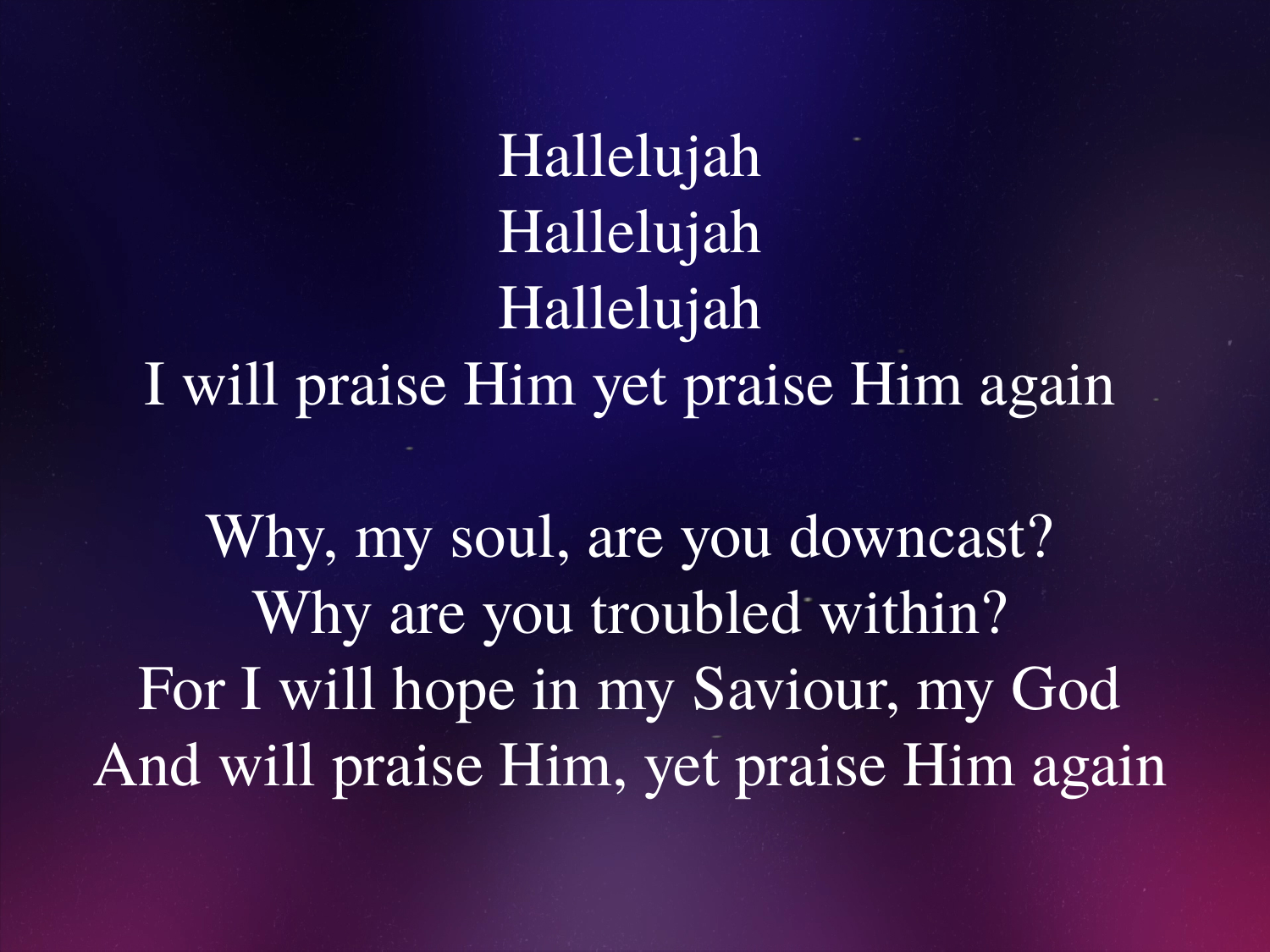

# Hallelujah Hallelujah Hallelujah I will praise Him yet praise Him again Why, my soul, are you downcast? Why are you troubled within? For I will hope in my Saviour, my God And will praise Him, yet praise Him again